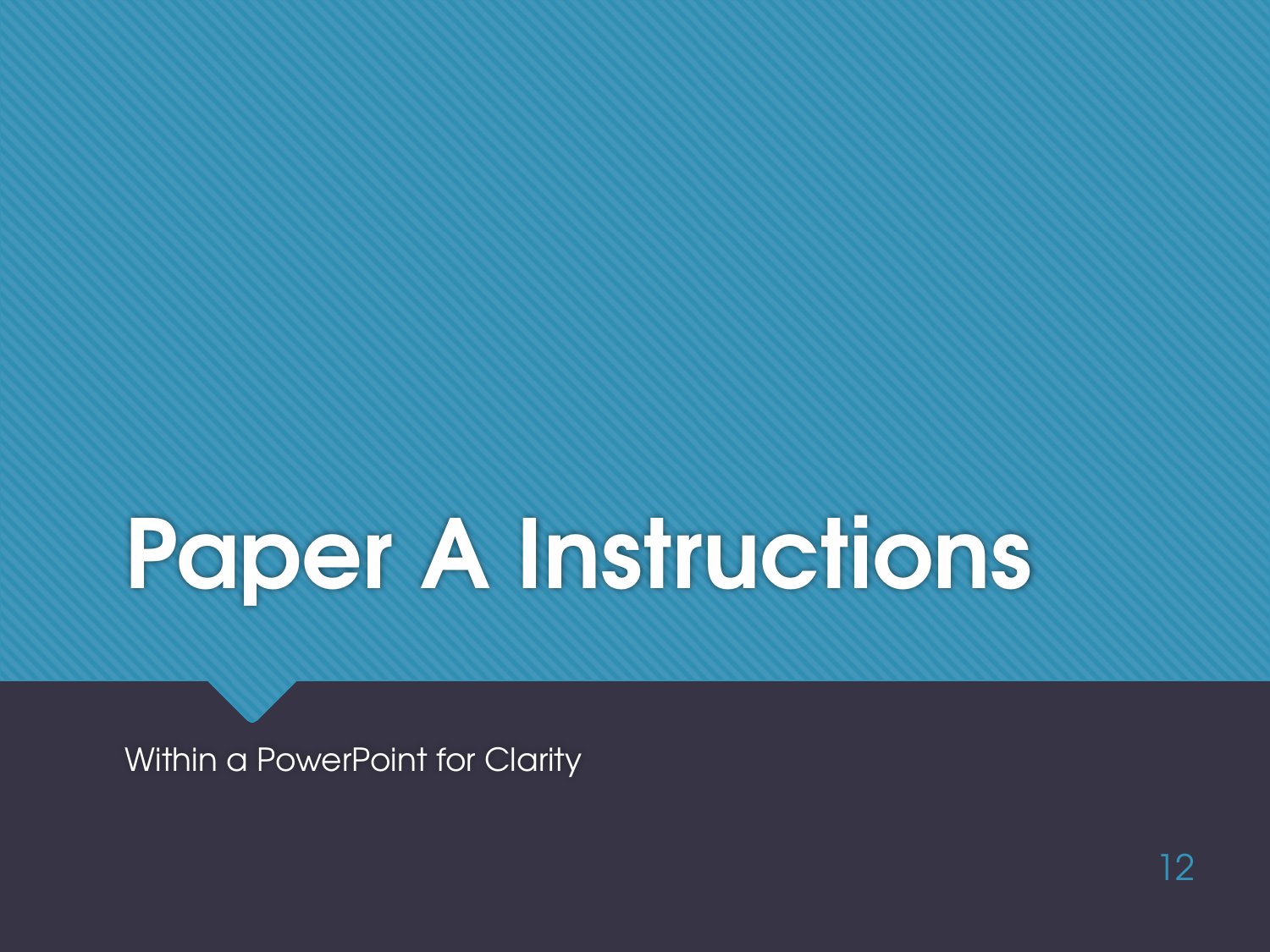

# Paper A Instructions
Within a PowerPoint for Clarity
12